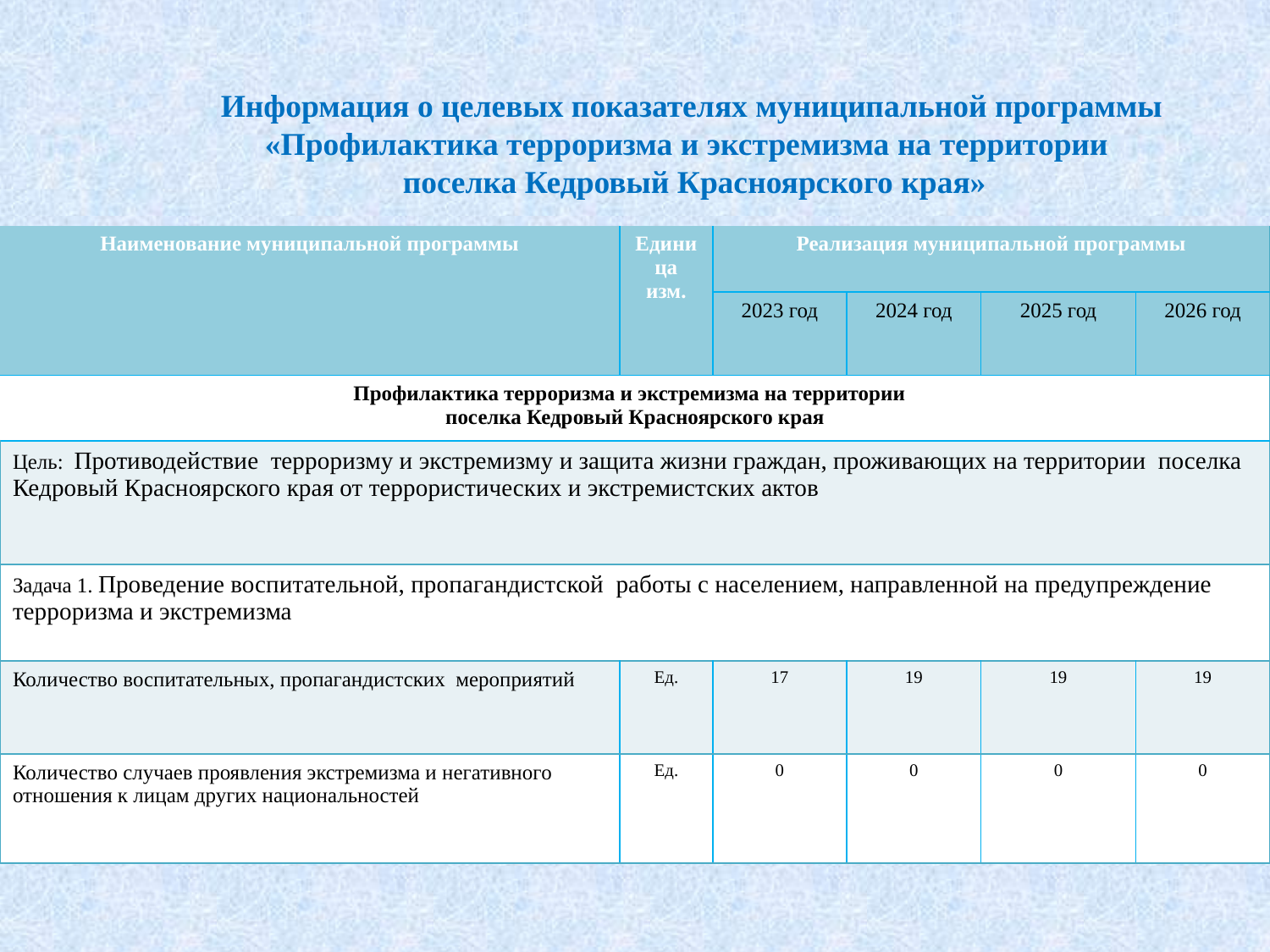

#
Информация о целевых показателях муниципальной программы
«Профилактика терроризма и экстремизма на территории
поселка Кедровый Красноярского края»
| Наименование муниципальной программы | Единица изм. | Реализация муниципальной программы |  |  |  |
| --- | --- | --- | --- | --- | --- |
|  |  | 2023 год | 2024 год | 2025 год | 2026 год |
| Профилактика терроризма и экстремизма на территории поселка Кедровый Красноярского края |  |  |  |  |  |
| Цель: Противодействие  терроризму и экстремизму и защита жизни граждан, проживающих на территории поселка Кедровый Красноярского края от террористических и экстремистских актов |  |  |  |  |  |
| Задача 1. Проведение воспитательной, пропагандистской работы с населением, направленной на предупреждение терроризма и экстремизма |  |  |  |  |  |
| Количество воспитательных, пропагандистских мероприятий | Ед. | 17 | 19 | 19 | 19 |
| Количество случаев проявления экстремизма и негативного отношения к лицам других национальностей | Ед. | 0 | 0 | 0 | 0 |